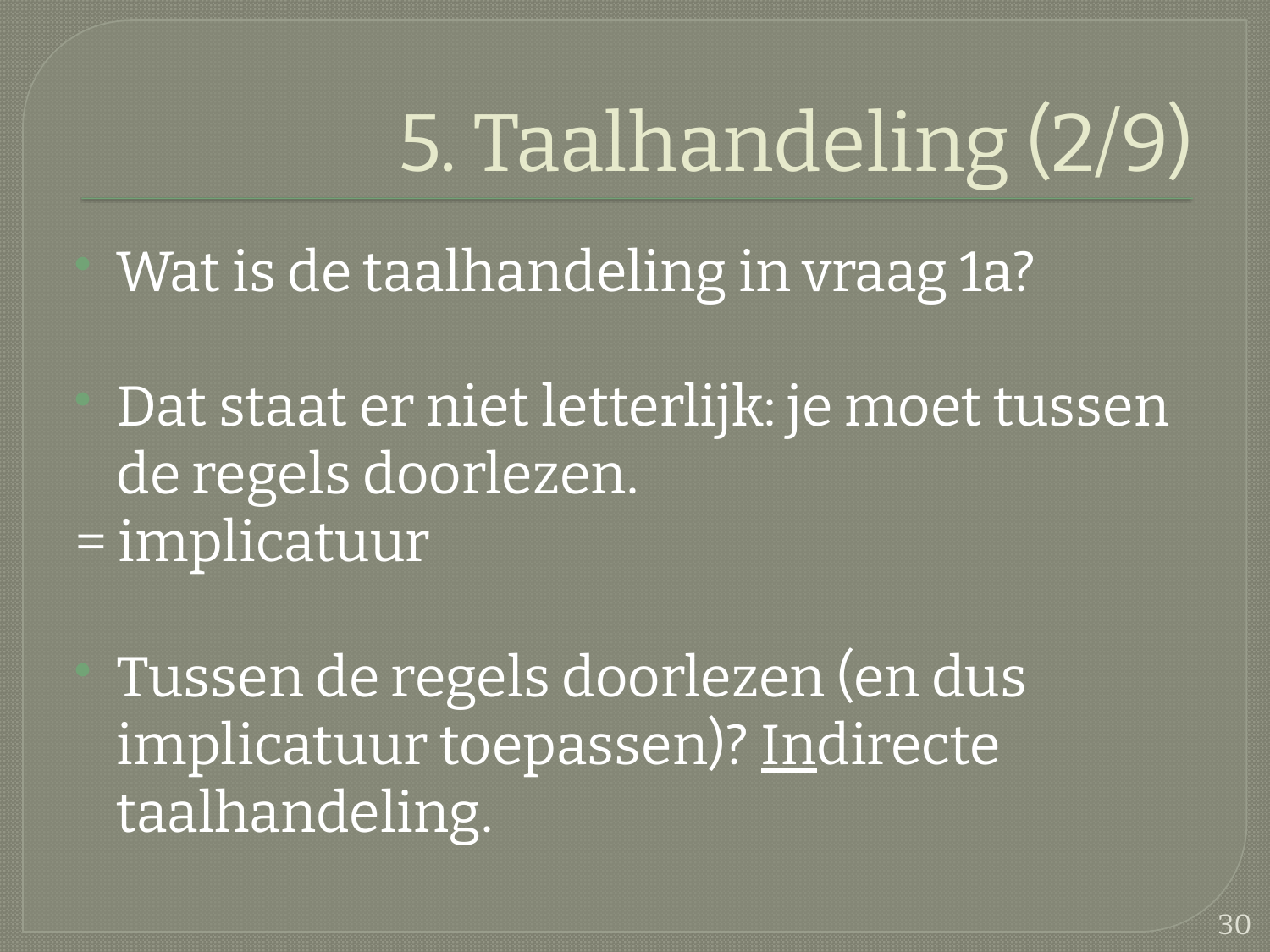

# 5. Taalhandeling (2/9)
Wat is de taalhandeling in vraag 1a?

Dat staat er niet letterlijk: je moet tussen de regels doorlezen.
= implicatuur

Tussen de regels doorlezen (en dus implicatuur toepassen)? Indirecte taalhandeling.
30